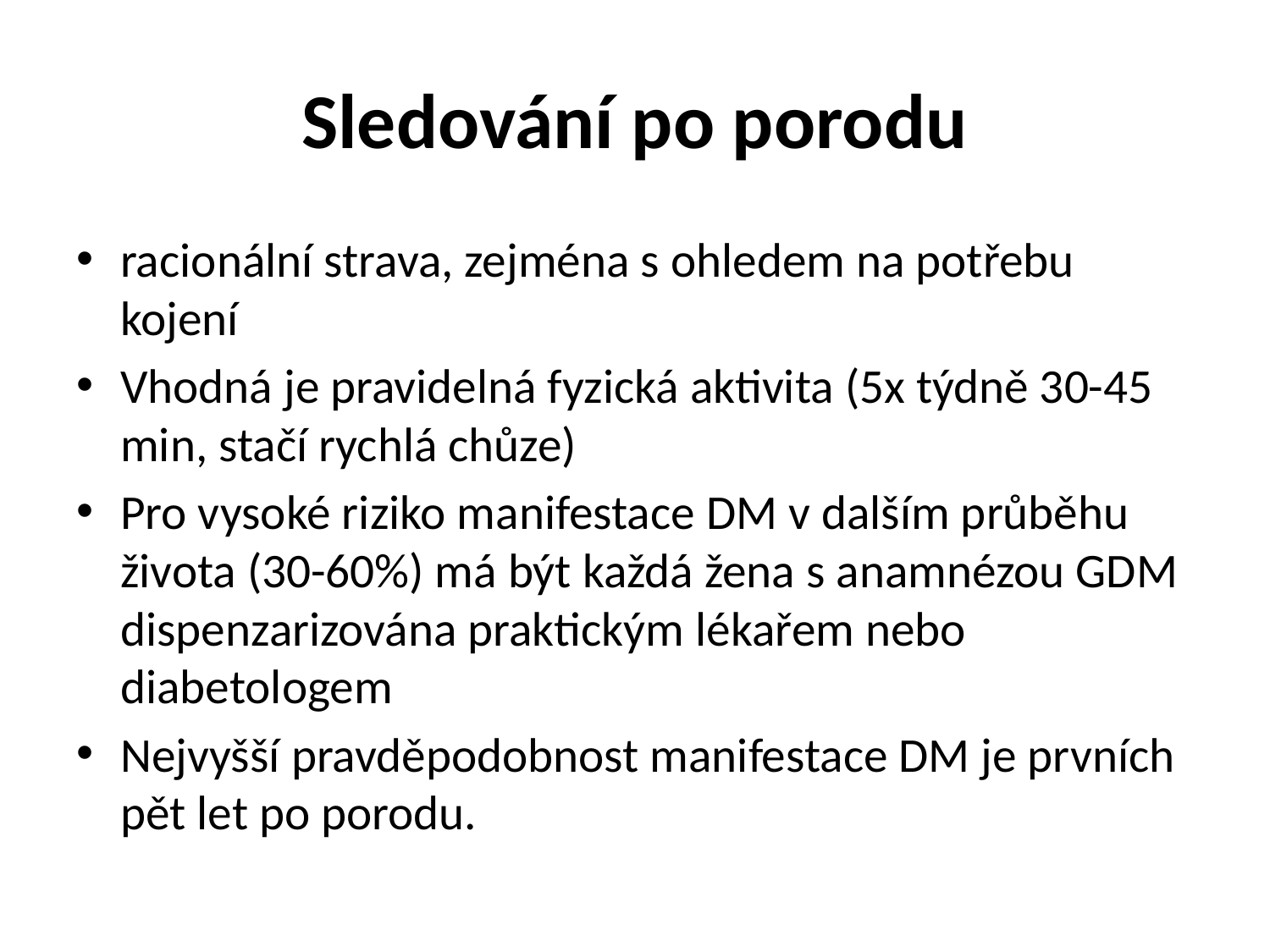

# Sledování po porodu
racionální strava, zejména s ohledem na potřebu kojení
Vhodná je pravidelná fyzická aktivita (5x týdně 30-45 min, stačí rychlá chůze)
Pro vysoké riziko manifestace DM v dalším průběhu života (30-60%) má být každá žena s anamnézou GDM dispenzarizována praktickým lékařem nebo diabetologem
Nejvyšší pravděpodobnost manifestace DM je prvních pět let po porodu.